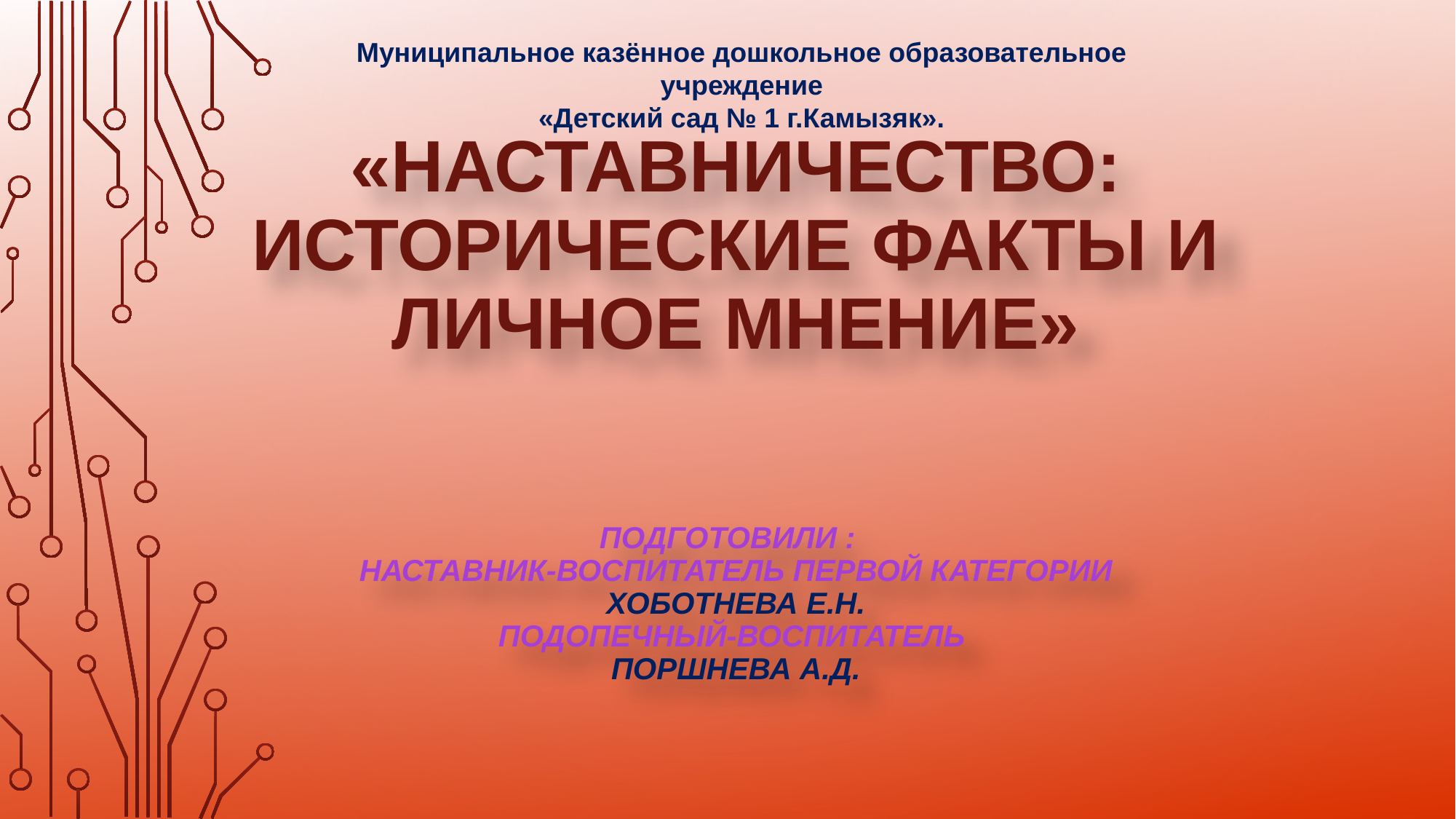

# «наставничество: исторические факты и личное мнение» подготовили : НАСТАВНИК-Воспитатель первой категории Хоботнева Е.Н. подопечный-воспитатель Поршнева А.Д.
Муниципальное казённое дошкольное образовательное учреждение
«Детский сад № 1 г.Камызяк».